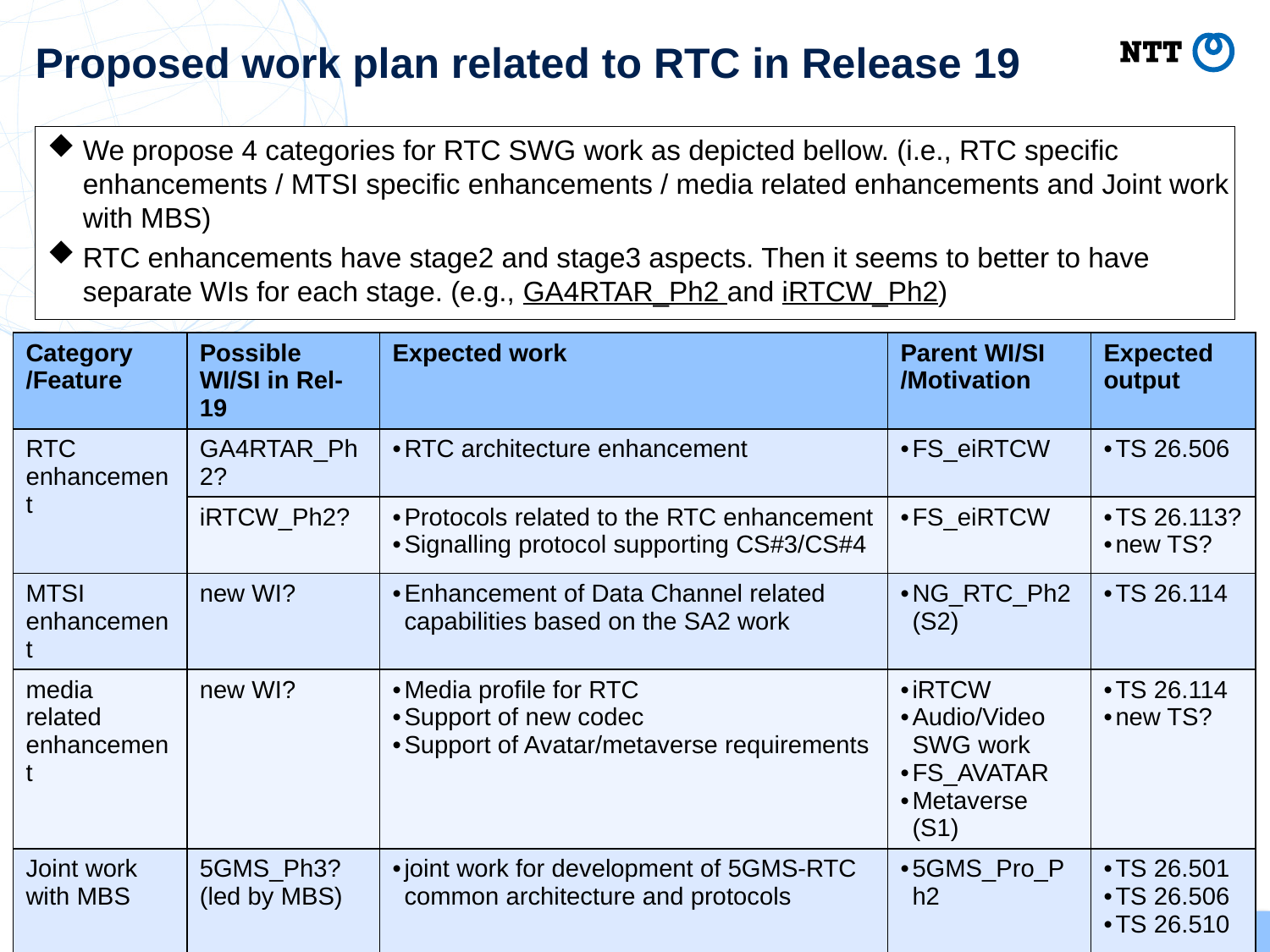

# Proposed work plan related to RTC in Release 19
We propose 4 categories for RTC SWG work as depicted bellow. (i.e., RTC specific enhancements / MTSI specific enhancements / media related enhancements and Joint work with MBS)
RTC enhancements have stage2 and stage3 aspects. Then it seems to better to have separate WIs for each stage. (e.g., GA4RTAR_Ph2 and iRTCW_Ph2)
| Category /Feature | Possible WI/SI in Rel-19 | Expected work | Parent WI/SI /Motivation | Expected output |
| --- | --- | --- | --- | --- |
| RTC enhancement | GA4RTAR\_Ph2? | RTC architecture enhancement | FS\_eiRTCW | TS 26.506 |
|  | iRTCW\_Ph2? | Protocols related to the RTC enhancement Signalling protocol supporting CS#3/CS#4 | FS\_eiRTCW | TS 26.113? new TS? |
| MTSI enhancement | new WI? | Enhancement of Data Channel related capabilities based on the SA2 work | NG\_RTC\_Ph2 (S2) | TS 26.114 |
| media related enhancement | new WI? | Media profile for RTC Support of new codec Support of Avatar/metaverse requirements | iRTCW Audio/Video SWG work FS\_AVATAR Metaverse (S1) | TS 26.114 new TS? |
| Joint work with MBS | 5GMS\_Ph3? (led by MBS) | joint work for development of 5GMS-RTC common architecture and protocols | 5GMS\_Pro\_Ph2 | TS 26.501 TS 26.506 TS 26.510 |
2